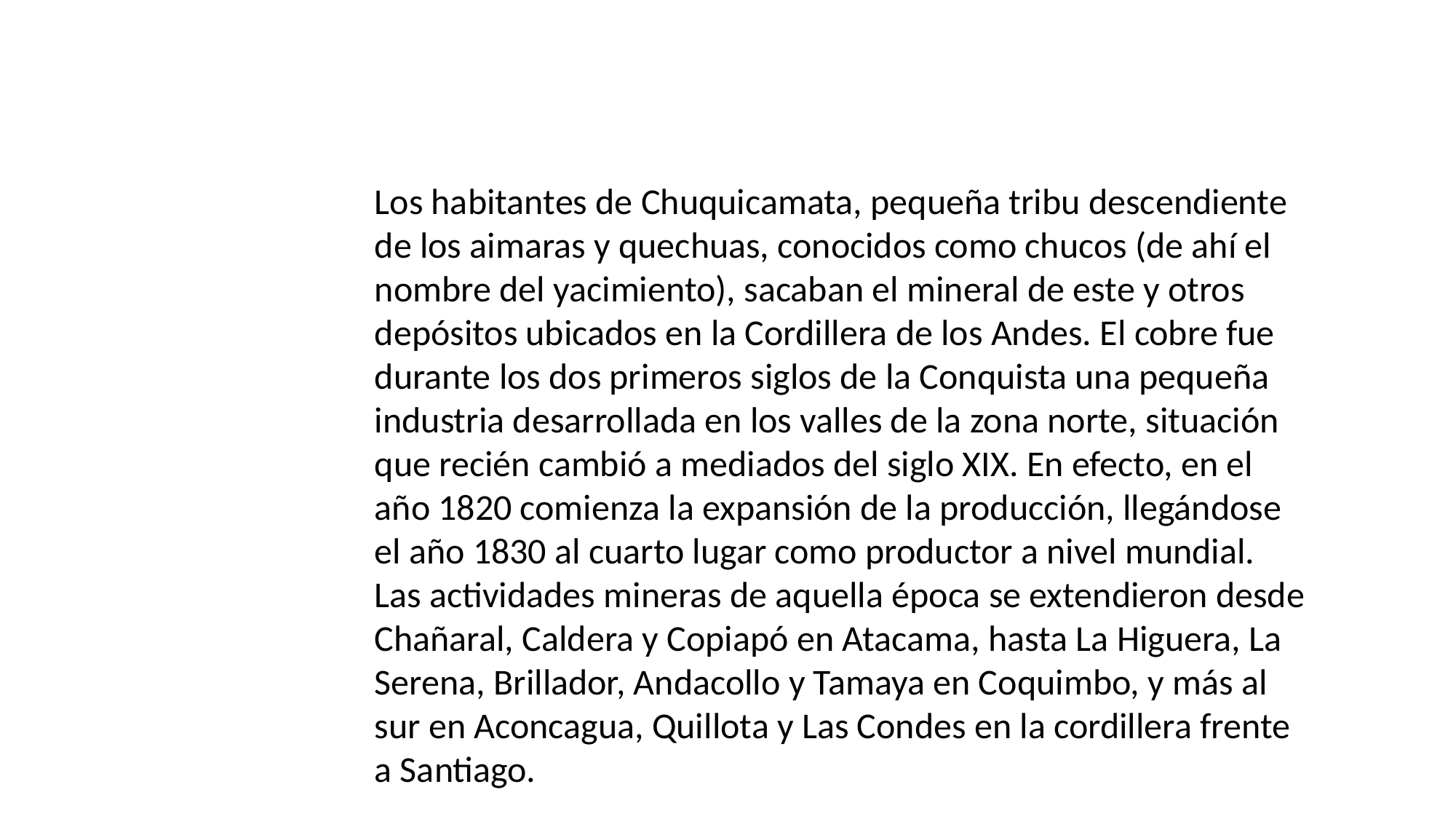

Los habitantes de Chuquicamata, pequeña tribu descendiente de los aimaras y quechuas, conocidos como chucos (de ahí el nombre del yacimiento), sacaban el mineral de este y otros depósitos ubicados en la Cordillera de los Andes. El cobre fue durante los dos primeros siglos de la Conquista una pequeña industria desarrollada en los valles de la zona norte, situación que recién cambió a mediados del siglo XIX. En efecto, en el año 1820 comienza la expansión de la producción, llegándose el año 1830 al cuarto lugar como productor a nivel mundial. Las actividades mineras de aquella época se extendieron desde Chañaral, Caldera y Copiapó en Atacama, hasta La Higuera, La Serena, Brillador, Andacollo y Tamaya en Coquimbo, y más al sur en Aconcagua, Quillota y Las Condes en la cordillera frente a Santiago.